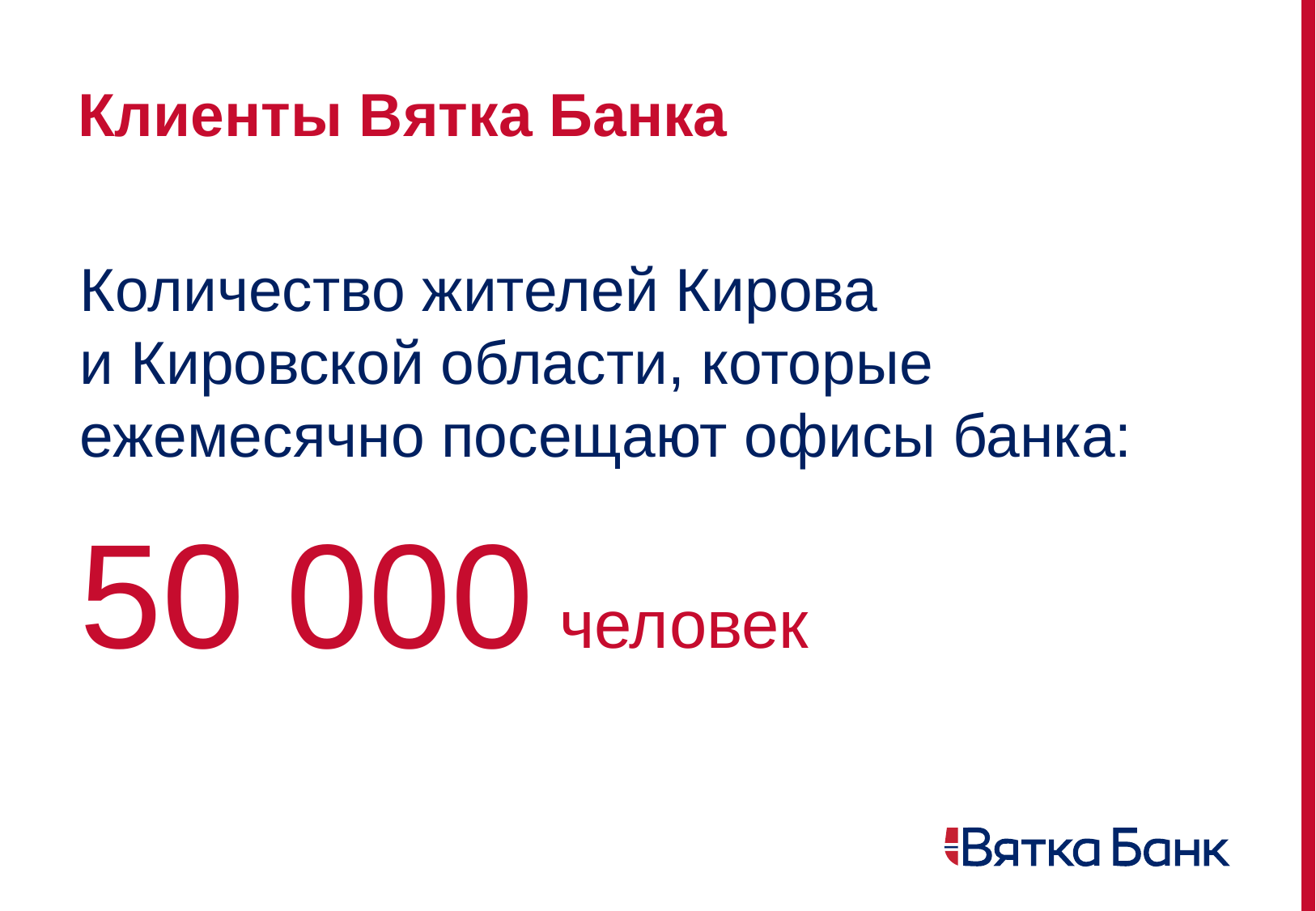

# Клиенты Вятка Банка
Количество жителей Кирова
и Кировской области, которые ежемесячно посещают офисы банка:
50 000 человек